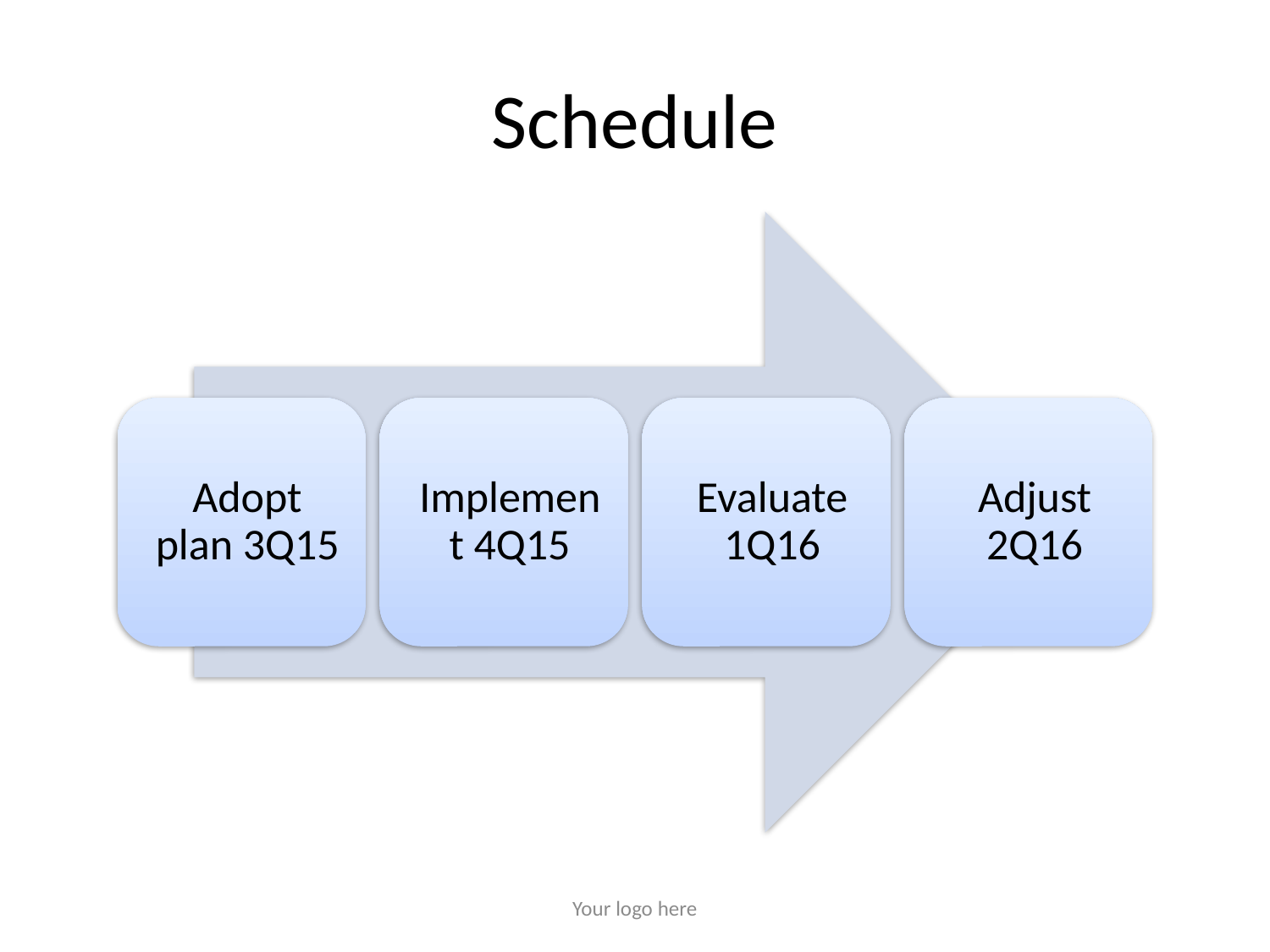

# Schedule
Adopt plan 3Q15
Implement 4Q15
Evaluate 1Q16
Adjust 2Q16
Your logo here